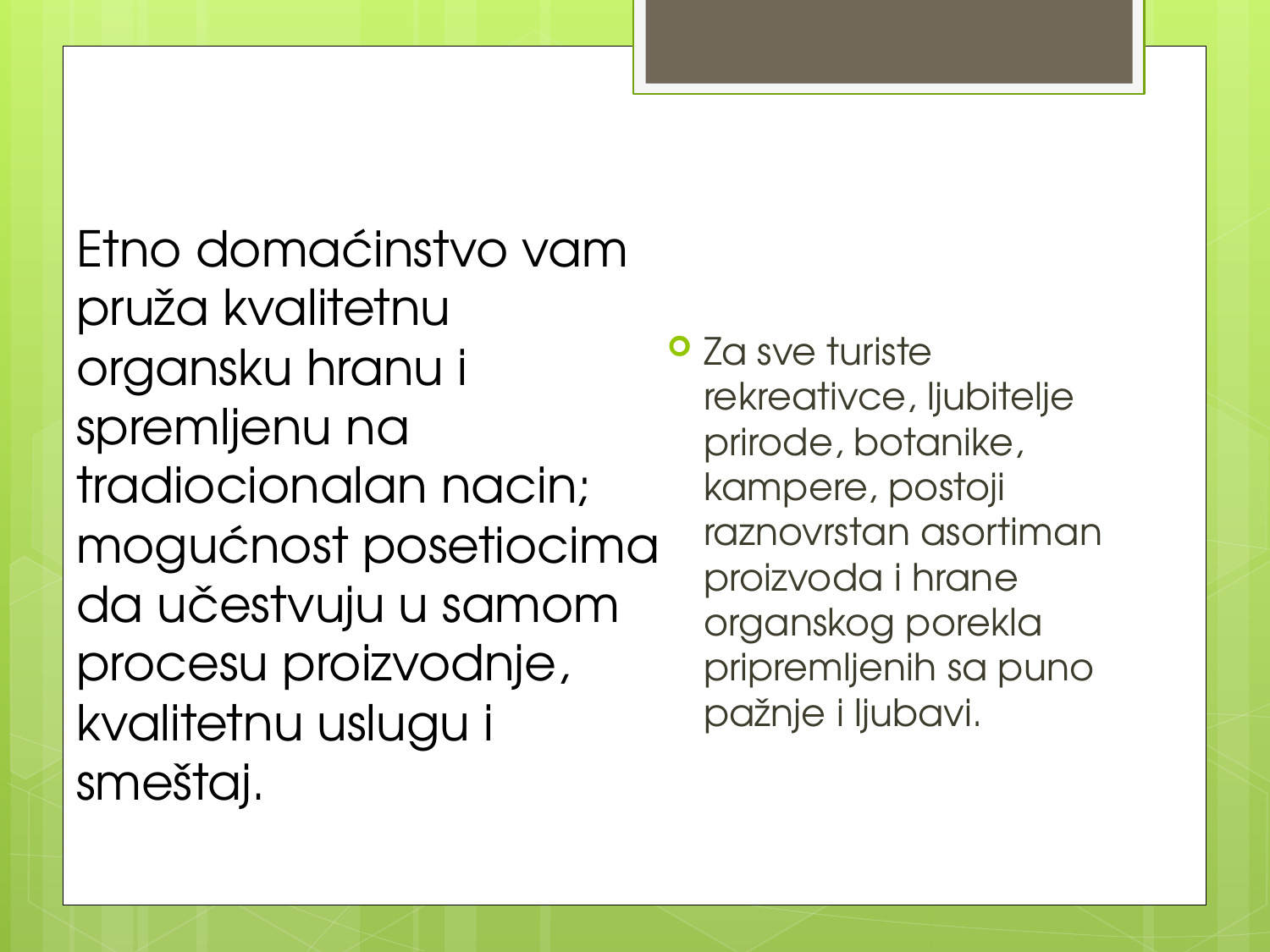

# Etno domaćinstvo vam pruža kvalitetnu organsku hranu i spremljenu na tradiocionalan nacin; mogućnost posetiocima da učestvuju u samom procesu proizvodnje, kvalitetnu uslugu i smeštaj.
Za sve turiste rekreativce, ljubitelje prirode, botanike, kampere, postoji raznovrstan asortiman proizvoda i hrane organskog porekla pripremljenih sa puno pažnje i ljubavi.